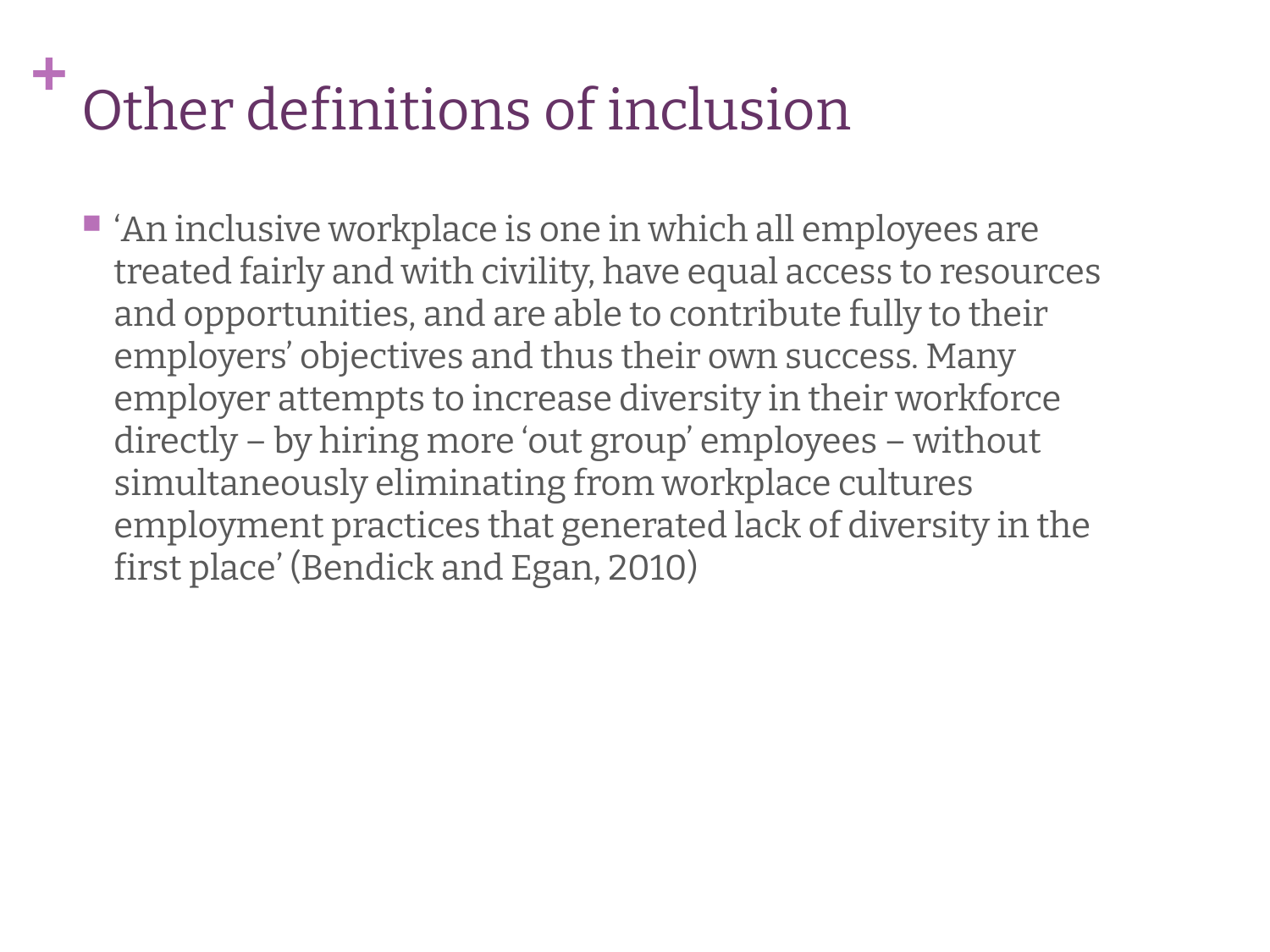

# Other definitions of inclusion
‘An inclusive workplace is one in which all employees are treated fairly and with civility, have equal access to resources and opportunities, and are able to contribute fully to their employers’ objectives and thus their own success. Many employer attempts to increase diversity in their workforce directly – by hiring more ‘out group’ employees – without simultaneously eliminating from workplace cultures employment practices that generated lack of diversity in the first place’ (Bendick and Egan, 2010)